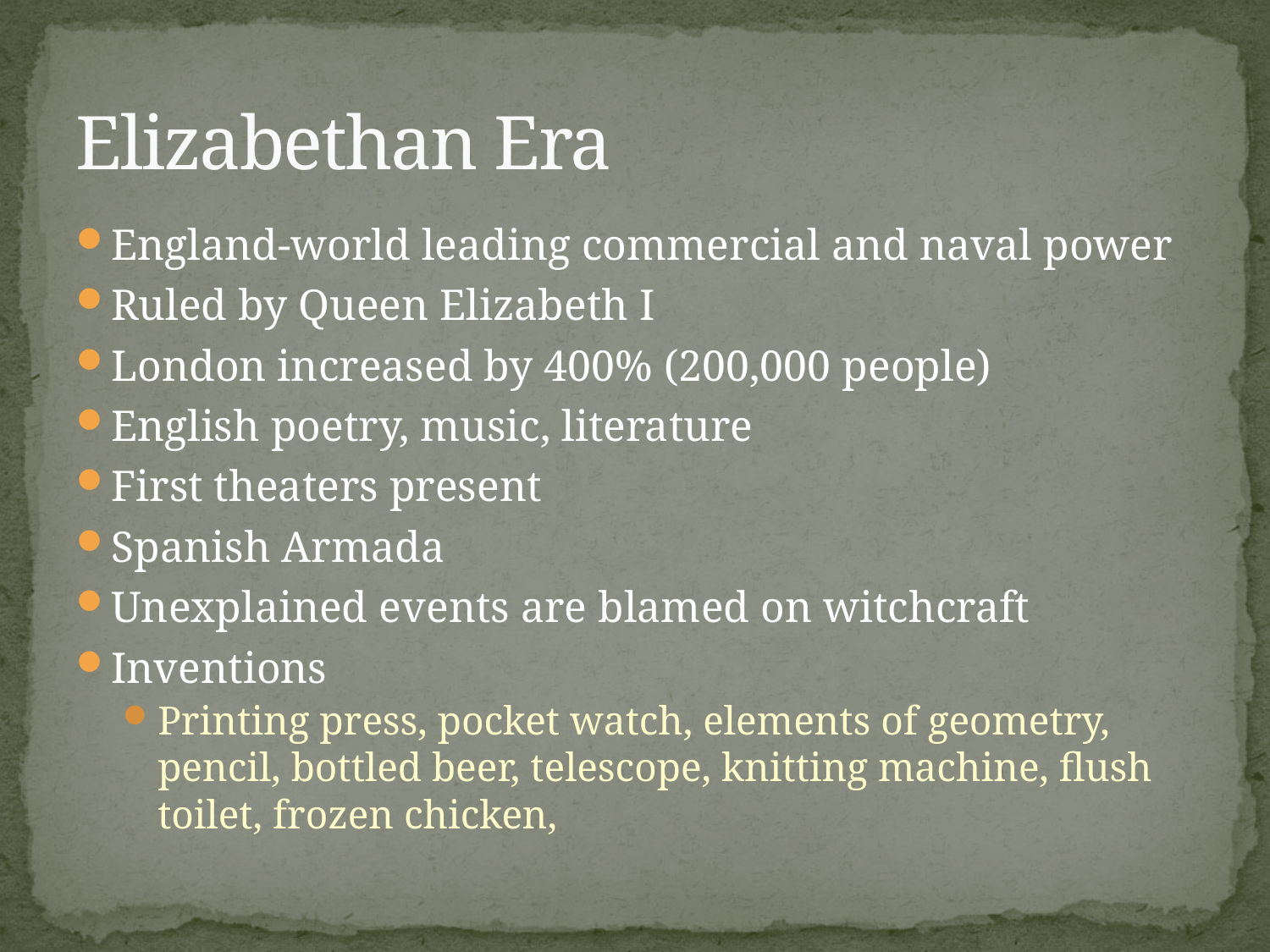

# Elizabethan Era
England-world leading commercial and naval power
Ruled by Queen Elizabeth I
London increased by 400% (200,000 people)
English poetry, music, literature
First theaters present
Spanish Armada
Unexplained events are blamed on witchcraft
Inventions
Printing press, pocket watch, elements of geometry, pencil, bottled beer, telescope, knitting machine, flush toilet, frozen chicken,